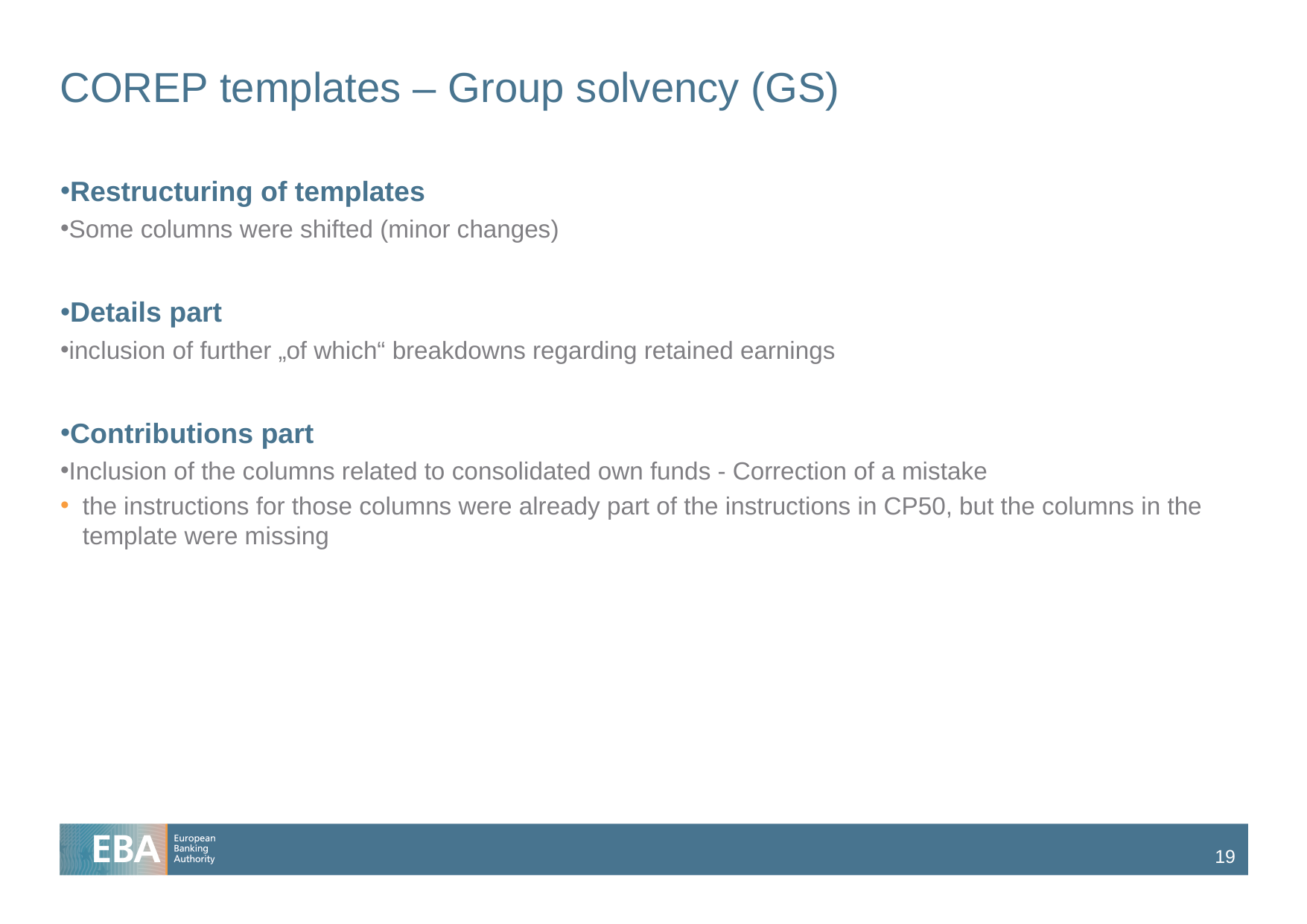

# COREP templates – Group solvency (GS)
Restructuring of templates
Some columns were shifted (minor changes)

Details part
inclusion of further „of which“ breakdowns regarding retained earnings

Contributions part
Inclusion of the columns related to consolidated own funds - Correction of a mistake
the instructions for those columns were already part of the instructions in CP50, but the columns in the template were missing